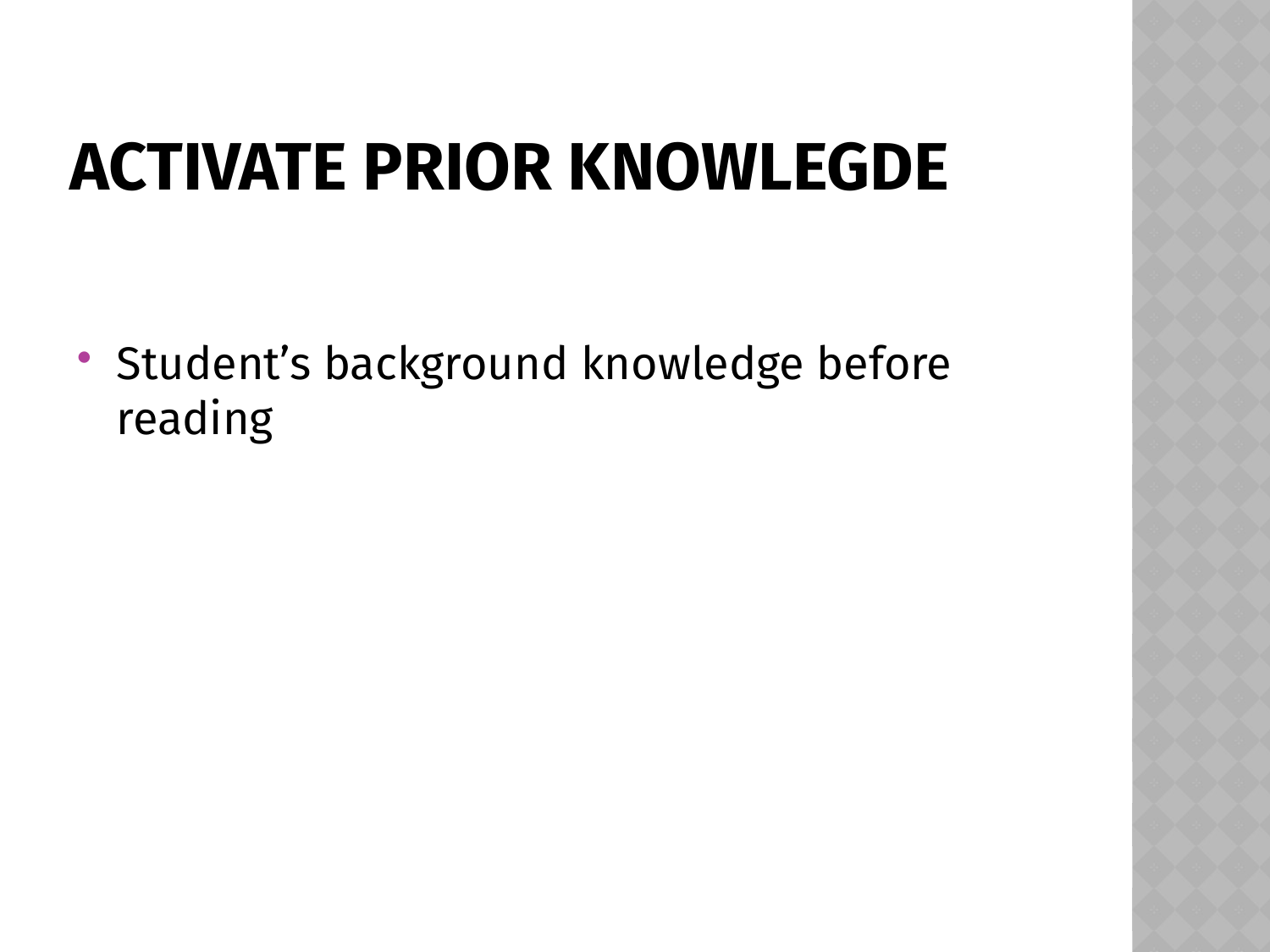

# Activate prior knowlegde
Student’s background knowledge before reading